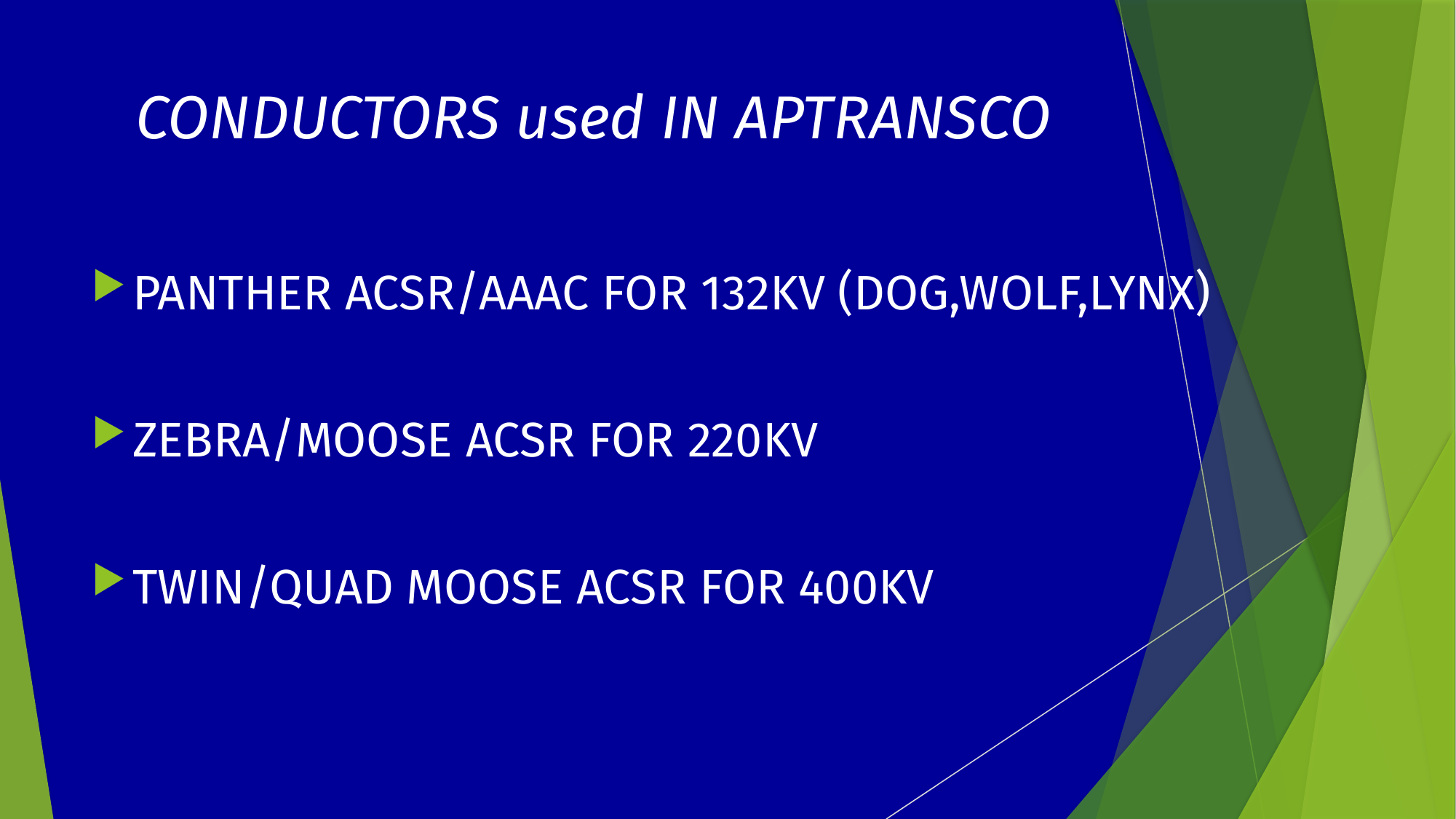

# CONDUCTORS used IN APTRANSCO
PANTHER ACSR/AAAC FOR 132KV (DOG,WOLF,LYNX)

ZEBRA/MOOSE ACSR FOR 220KV

TWIN/QUAD MOOSE ACSR FOR 400KV